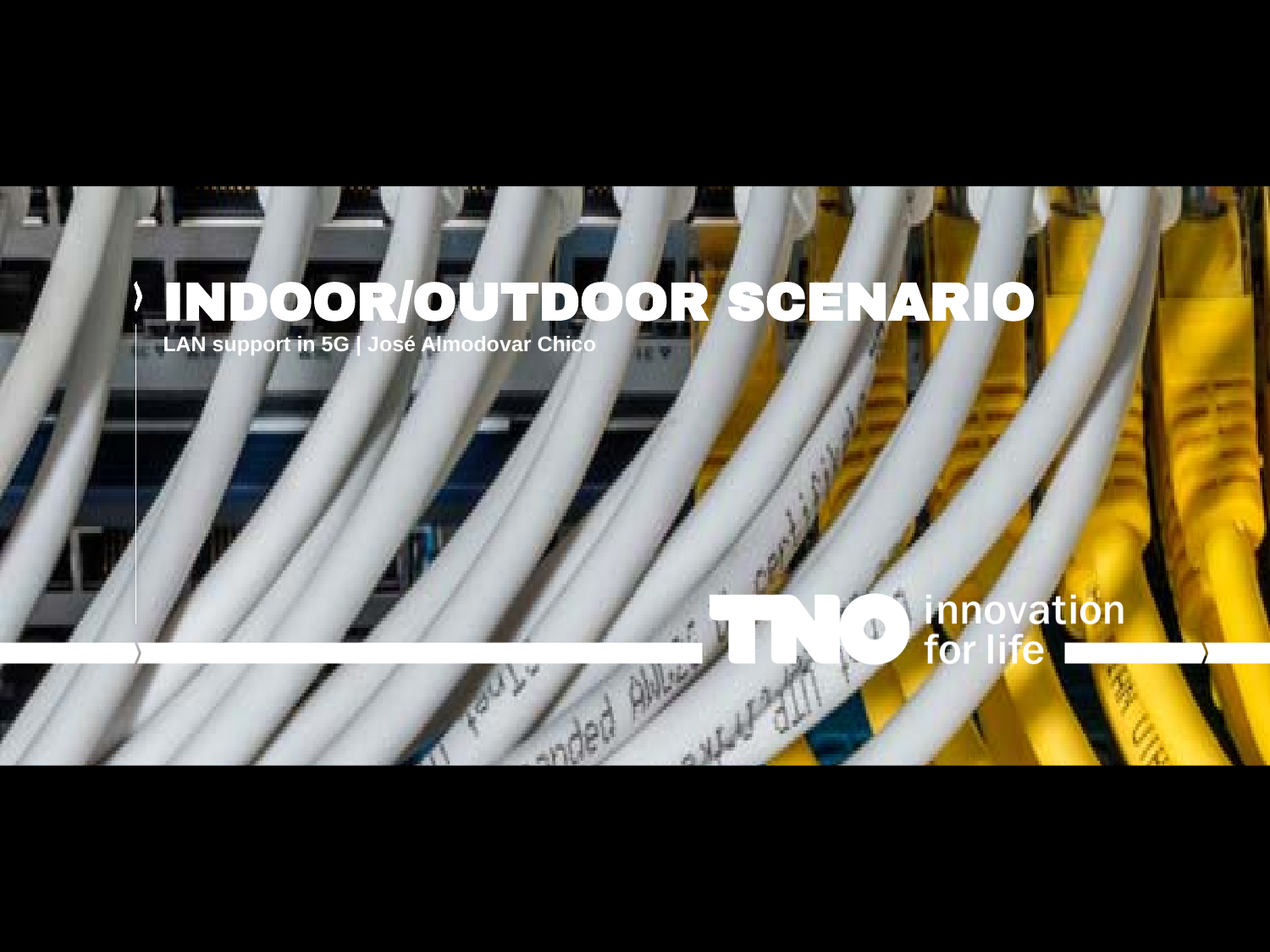

# Indoor/Outdoor Scenario LAN support in 5G | José Almodovar Chico